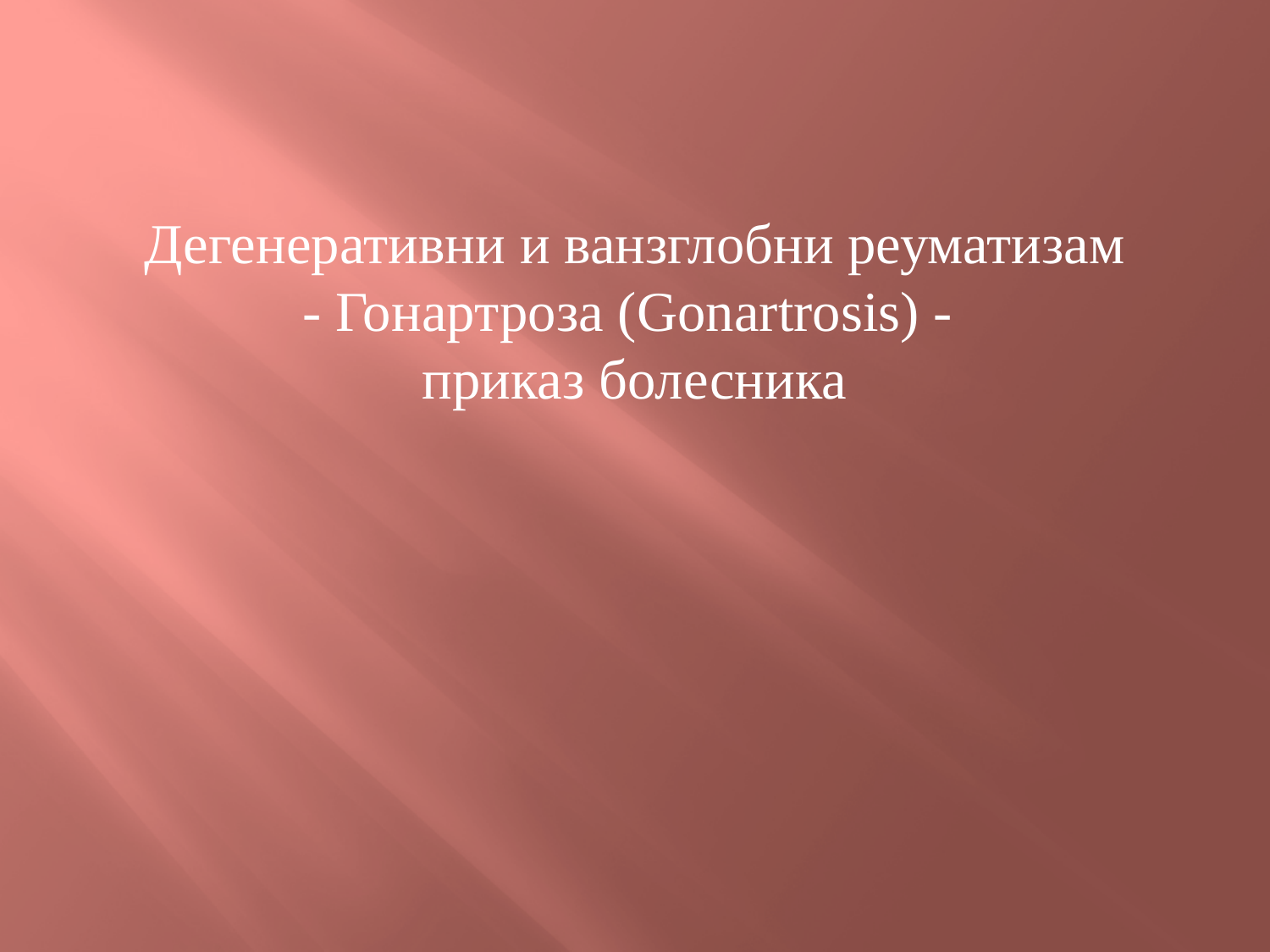

Дегенеративни и ванзглобни реуматизам
- Гонартроза (Gonartrosis) -
приказ болесника